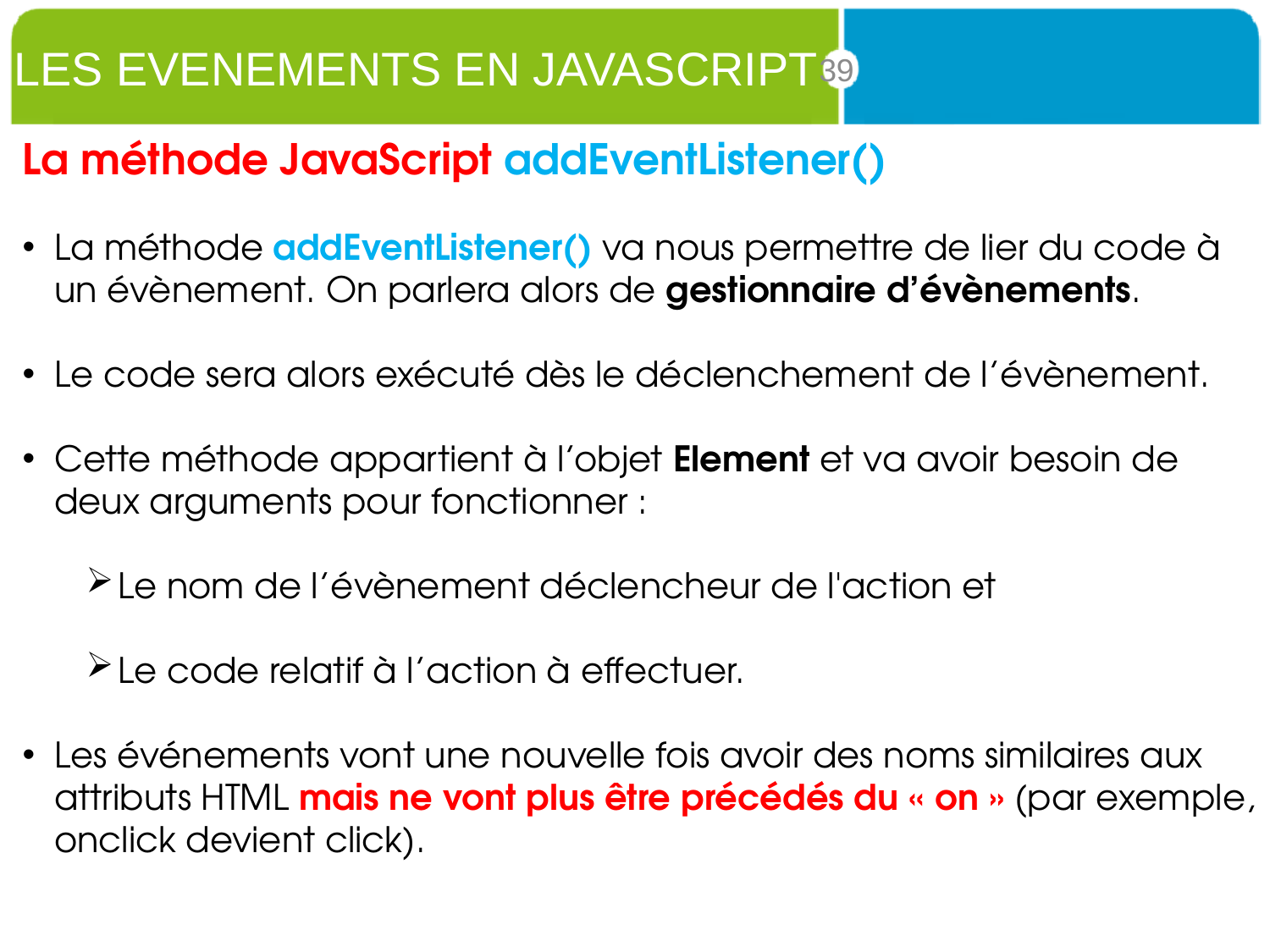

# LES EVENEMENTS EN JAVASCRIPT
39
La méthode JavaScript addEventListener()
La méthode addEventListener() va nous permettre de lier du code à un évènement. On parlera alors de gestionnaire d’évènements.
Le code sera alors exécuté dès le déclenchement de l’évènement.
Cette méthode appartient à l’objet Element et va avoir besoin de deux arguments pour fonctionner :
Le nom de l’évènement déclencheur de l'action et
Le code relatif à l’action à effectuer.
Les événements vont une nouvelle fois avoir des noms similaires aux attributs HTML mais ne vont plus être précédés du « on » (par exemple, onclick devient click).